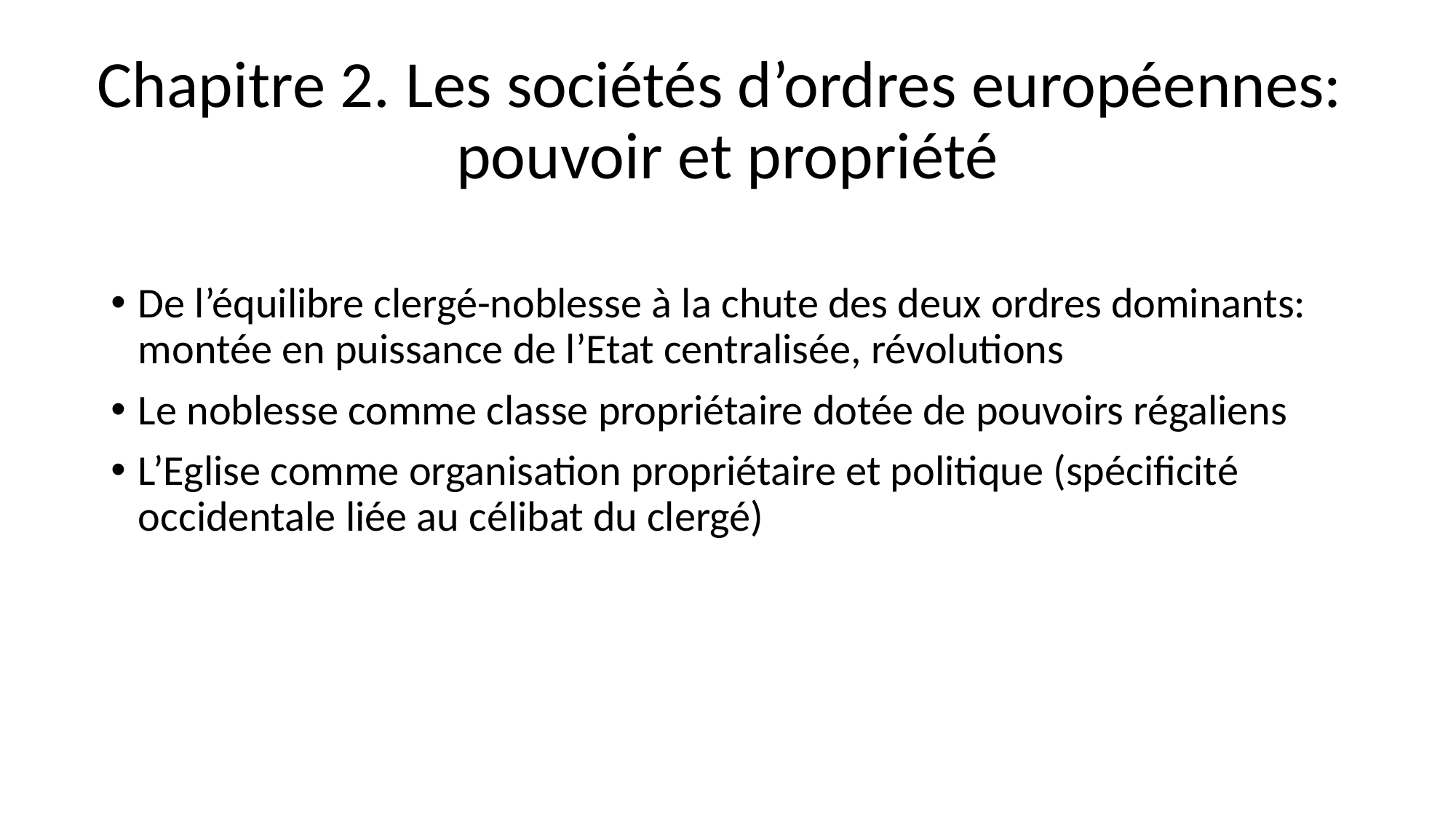

# Chapitre 2. Les sociétés d’ordres européennes: pouvoir et propriété
De l’équilibre clergé-noblesse à la chute des deux ordres dominants: montée en puissance de l’Etat centralisée, révolutions
Le noblesse comme classe propriétaire dotée de pouvoirs régaliens
L’Eglise comme organisation propriétaire et politique (spécificité occidentale liée au célibat du clergé)